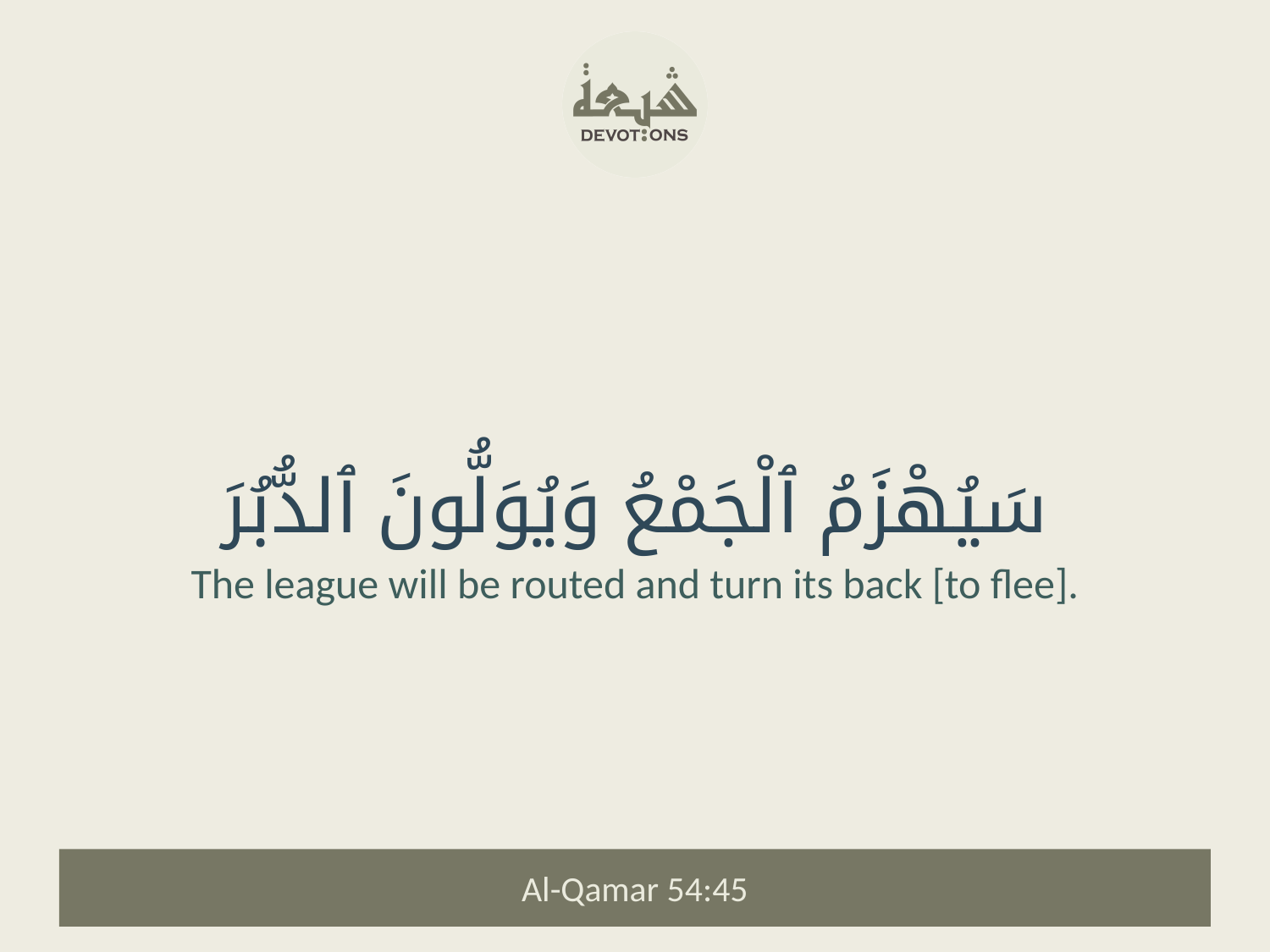

سَيُهْزَمُ ٱلْجَمْعُ وَيُوَلُّونَ ٱلدُّبُرَ
The league will be routed and turn its back [to flee].
Al-Qamar 54:45